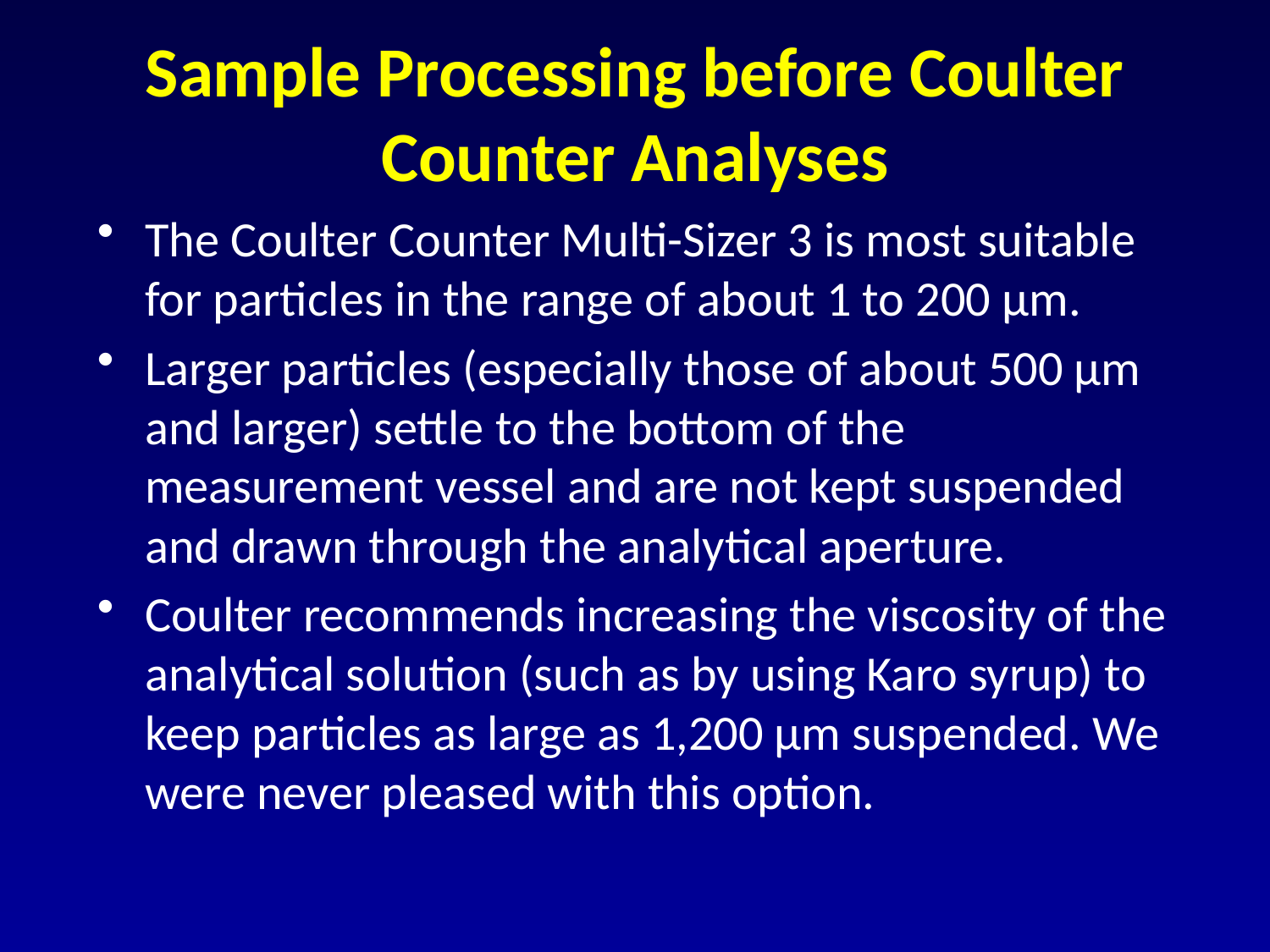

# Sample Processing before Coulter Counter Analyses
The Coulter Counter Multi-Sizer 3 is most suitable for particles in the range of about 1 to 200 µm.
Larger particles (especially those of about 500 µm and larger) settle to the bottom of the measurement vessel and are not kept suspended and drawn through the analytical aperture.
Coulter recommends increasing the viscosity of the analytical solution (such as by using Karo syrup) to keep particles as large as 1,200 µm suspended. We were never pleased with this option.